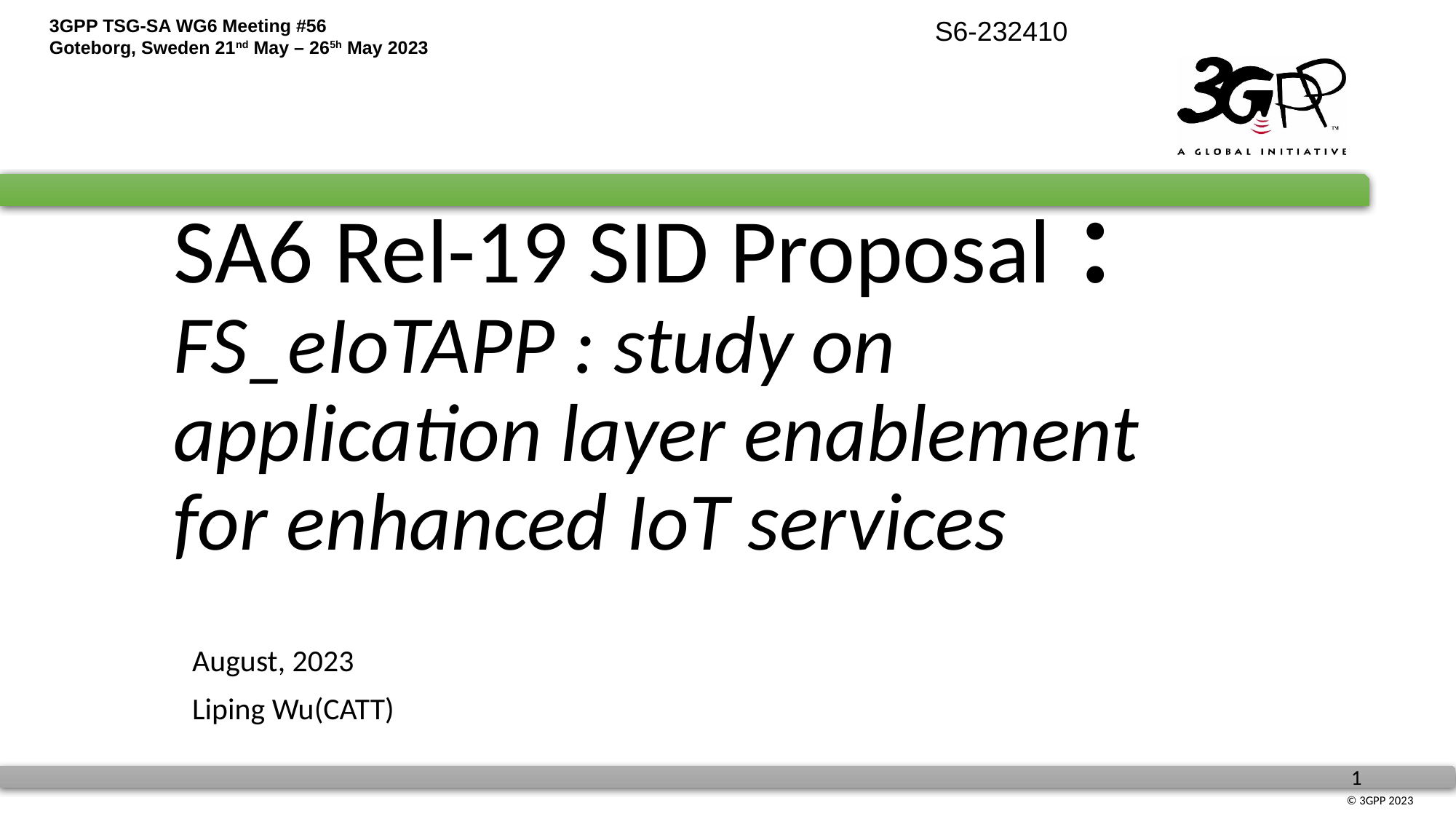

# SA6 Rel-19 SID Proposal： FS_eIoTAPP : study on application layer enablement for enhanced IoT services
August, 2023
Liping Wu(CATT)